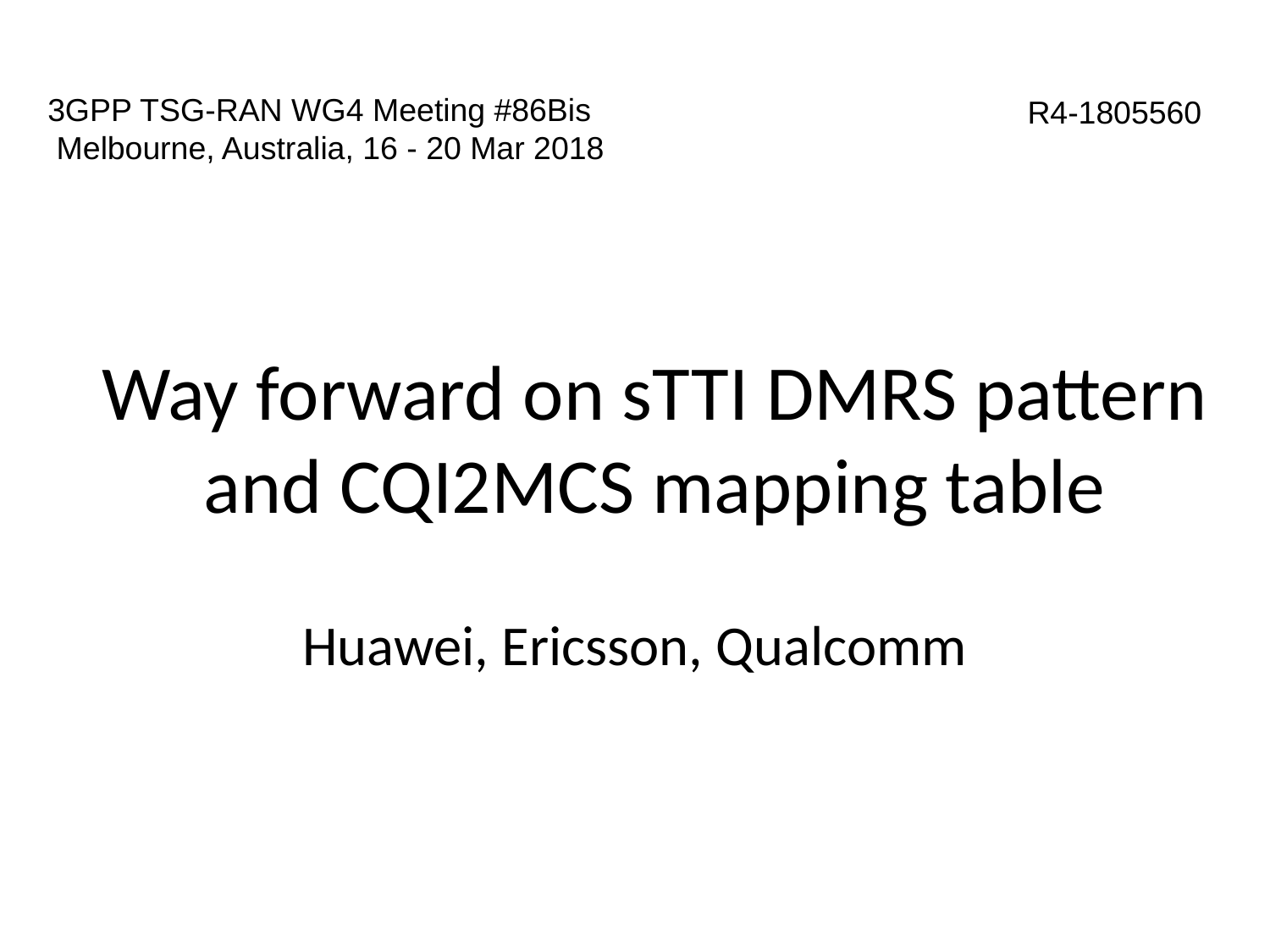

# 3GPP TSG-RAN WG4 Meeting #86Bis Melbourne, Australia, 16 - 20 Mar 2018
R4-1805560
Way forward on sTTI DMRS pattern and CQI2MCS mapping table
Huawei, Ericsson, Qualcomm